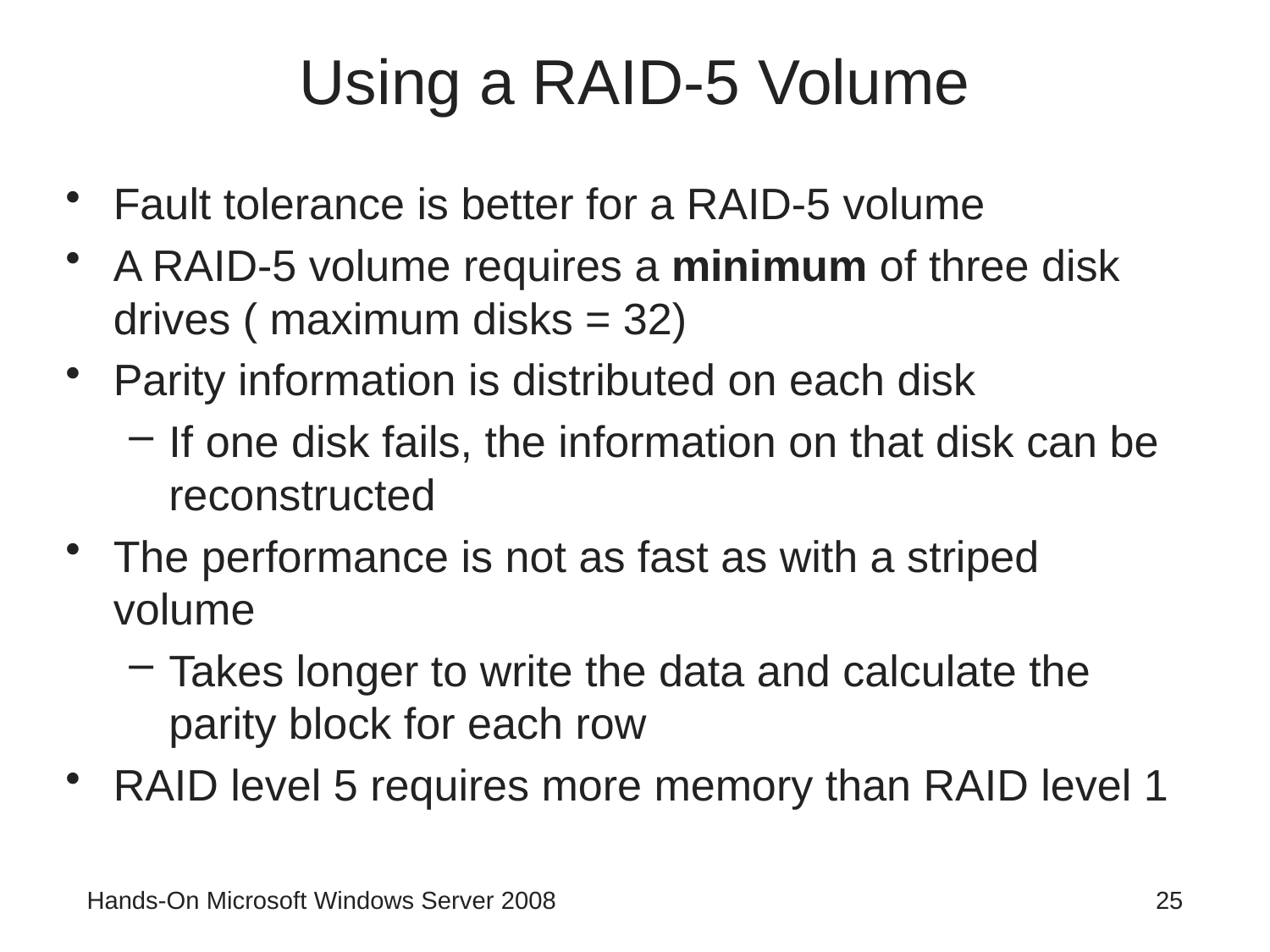

# Using a RAID-5 Volume
Fault tolerance is better for a RAID-5 volume
A RAID-5 volume requires a minimum of three disk drives ( maximum disks = 32)
Parity information is distributed on each disk
If one disk fails, the information on that disk can be reconstructed
The performance is not as fast as with a striped volume
Takes longer to write the data and calculate the parity block for each row
RAID level 5 requires more memory than RAID level 1

Hands-On Microsoft Windows Server 2008
25